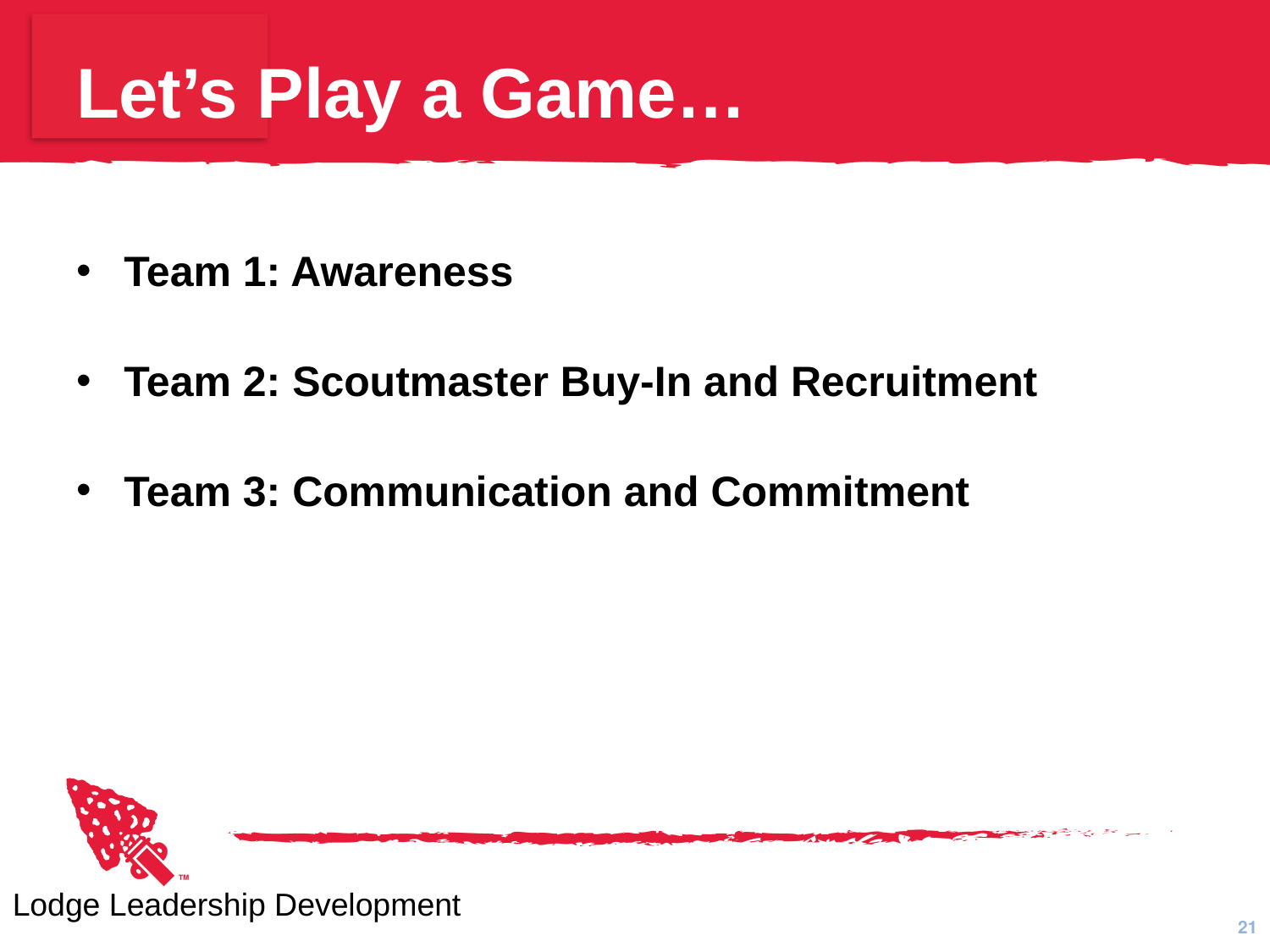

# Let’s Play a Game…
Team 1: Awareness
Team 2: Scoutmaster Buy-In and Recruitment
Team 3: Communication and Commitment
Lodge Leadership Development
21